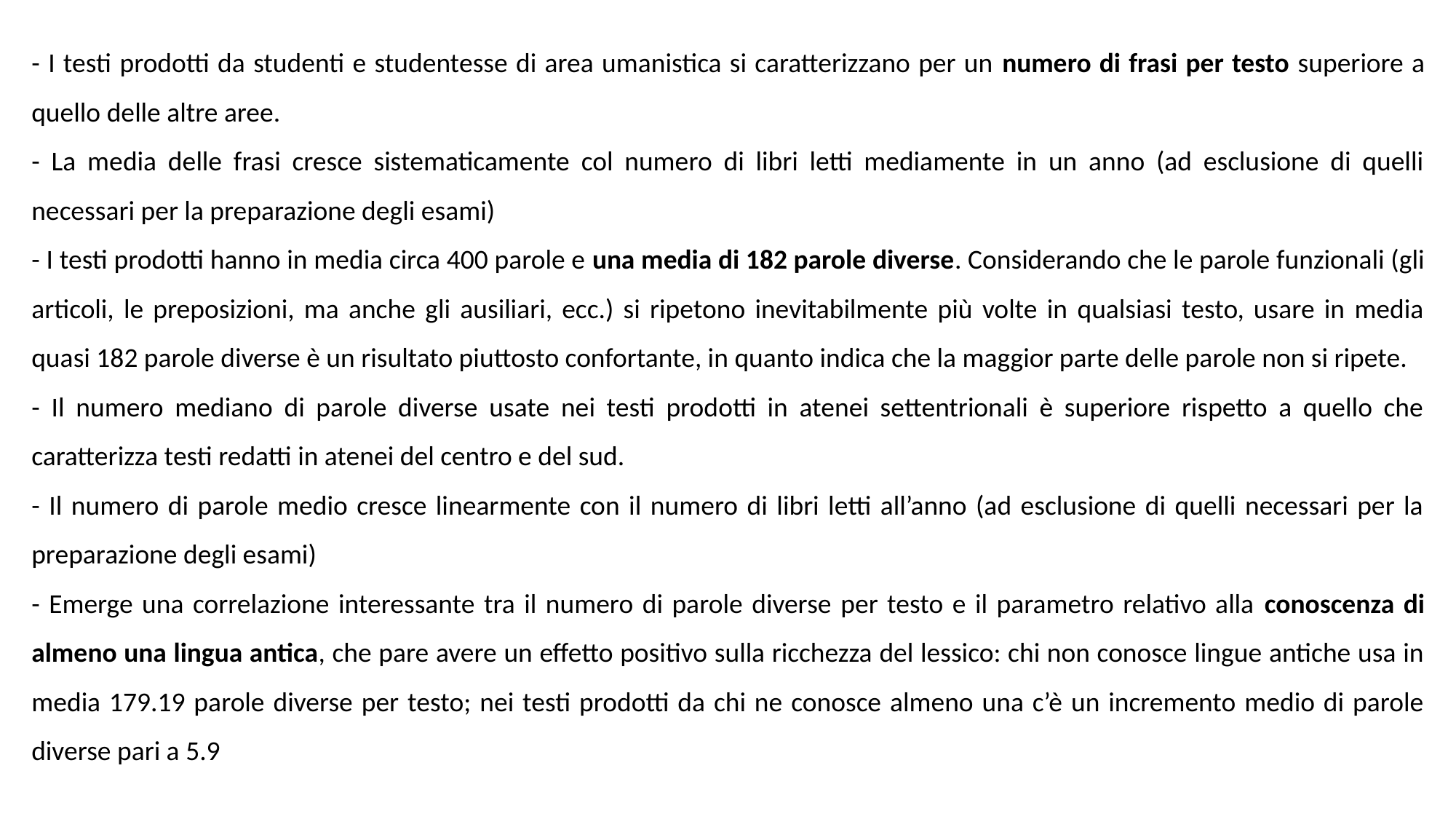

- I testi prodotti da studenti e studentesse di area umanistica si caratterizzano per un numero di frasi per testo superiore a quello delle altre aree.
- La media delle frasi cresce sistematicamente col numero di libri letti mediamente in un anno (ad esclusione di quelli necessari per la preparazione degli esami)
- I testi prodotti hanno in media circa 400 parole e una media di 182 parole diverse. Considerando che le parole funzionali (gli articoli, le preposizioni, ma anche gli ausiliari, ecc.) si ripetono inevitabilmente più volte in qualsiasi testo, usare in media quasi 182 parole diverse è un risultato piuttosto confortante, in quanto indica che la maggior parte delle parole non si ripete.
- Il numero mediano di parole diverse usate nei testi prodotti in atenei settentrionali è superiore rispetto a quello che caratterizza testi redatti in atenei del centro e del sud.
- Il numero di parole medio cresce linearmente con il numero di libri letti all’anno (ad esclusione di quelli necessari per la preparazione degli esami)
- Emerge una correlazione interessante tra il numero di parole diverse per testo e il parametro relativo alla conoscenza di almeno una lingua antica, che pare avere un effetto positivo sulla ricchezza del lessico: chi non conosce lingue antiche usa in media 179.19 parole diverse per testo; nei testi prodotti da chi ne conosce almeno una c’è un incremento medio di parole diverse pari a 5.9